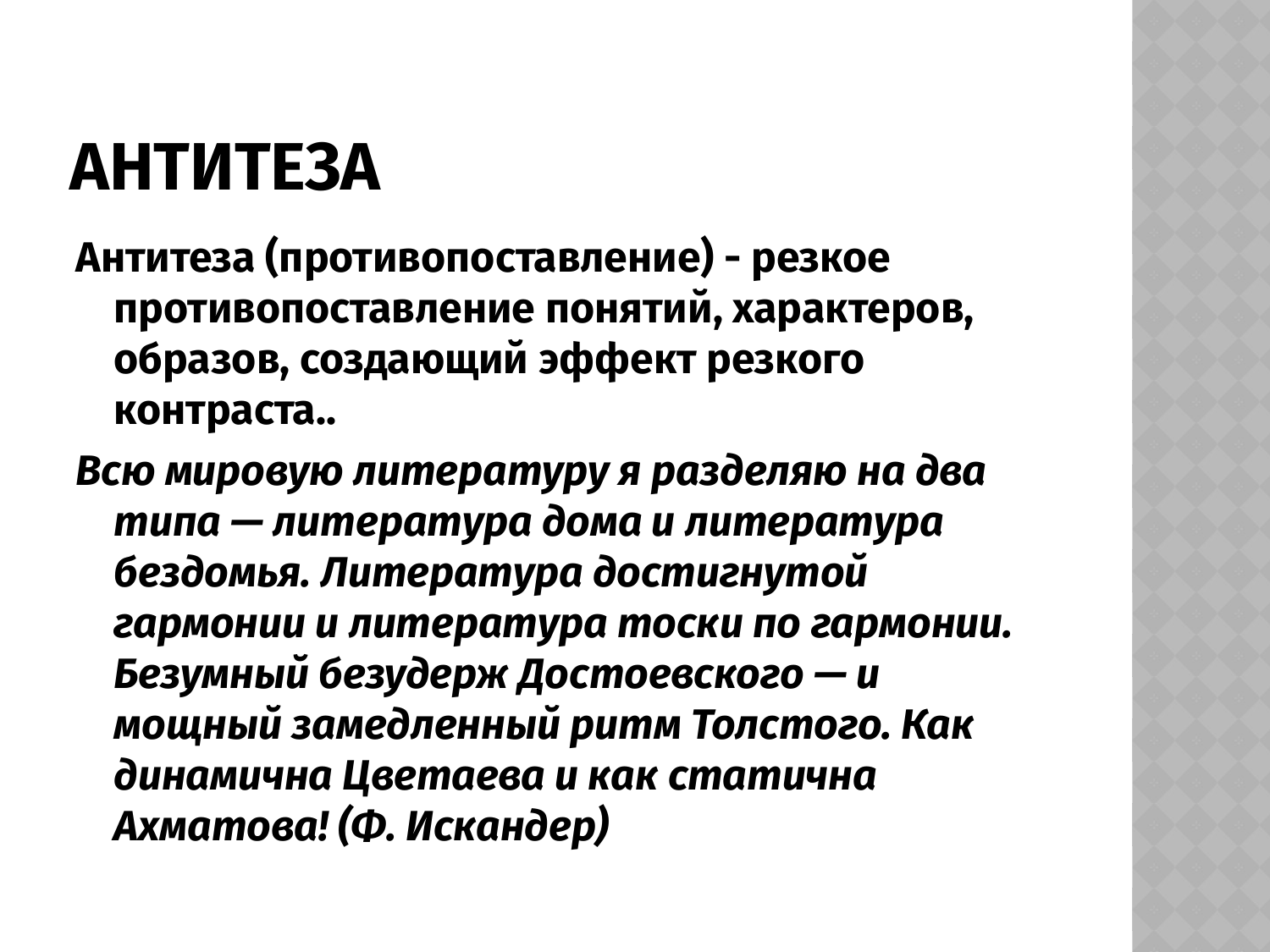

# Антитеза
Антитеза (противопоставление) - резкое противопоставление понятий, характеров, образов, создающий эффект резкого контраста..
Всю мировую литературу я разделяю на два типа — литература дома и литература бездомья. Литература достигнутой гармонии и литература тоски по гармонии. Безумный безудерж Достоевского — и мощный замедленный ритм Толстого. Как динамична Цветаева и как статична Ахматова! (Ф. Искандер)